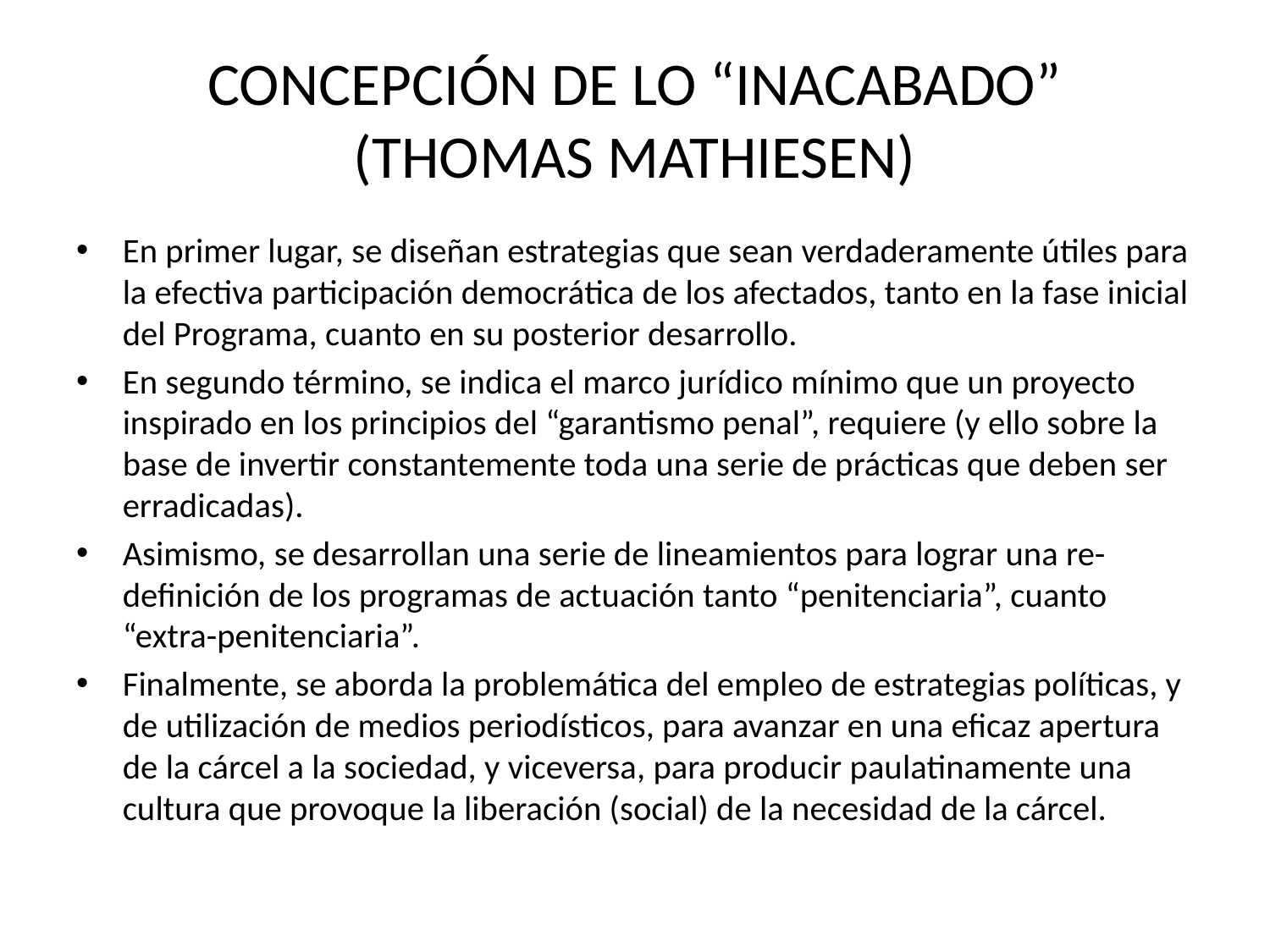

# CONCEPCIÓN DE LO “INACABADO” (THOMAS MATHIESEN)
En primer lugar, se diseñan estrategias que sean verdaderamente útiles para la efectiva participación democrática de los afectados, tanto en la fase inicial del Programa, cuanto en su posterior desarrollo.
En segundo término, se indica el marco jurídico mínimo que un proyecto inspirado en los principios del “garantismo penal”, requiere (y ello sobre la base de invertir constantemente toda una serie de prácticas que deben ser erradicadas).
Asimismo, se desarrollan una serie de lineamientos para lograr una re-definición de los programas de actuación tanto “penitenciaria”, cuanto “extra-penitenciaria”.
Finalmente, se aborda la problemática del empleo de estrategias políticas, y de utilización de medios periodísticos, para avanzar en una eficaz apertura de la cárcel a la sociedad, y viceversa, para producir paulatinamente una cultura que provoque la liberación (social) de la necesidad de la cárcel.